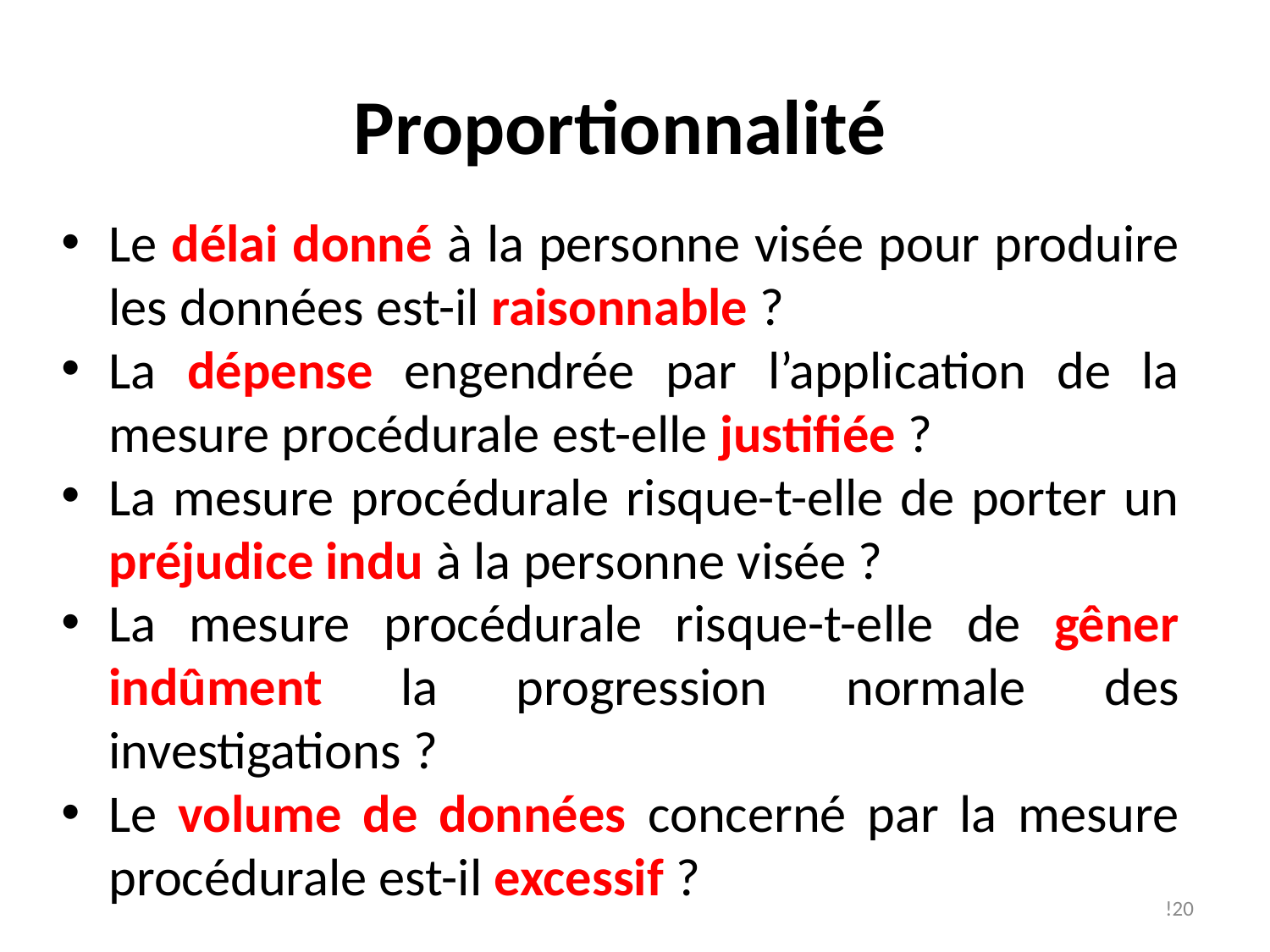

# Proportionnalité

Le délai donné à la personne visée pour produire les données est-il raisonnable ?
La dépense engendrée par l’application de la mesure procédurale est-elle justifiée ?
La mesure procédurale risque-t-elle de porter un préjudice indu à la personne visée ?
La mesure procédurale risque-t-elle de gêner indûment la progression normale des investigations ?
Le volume de données concerné par la mesure procédurale est-il excessif ?

!20